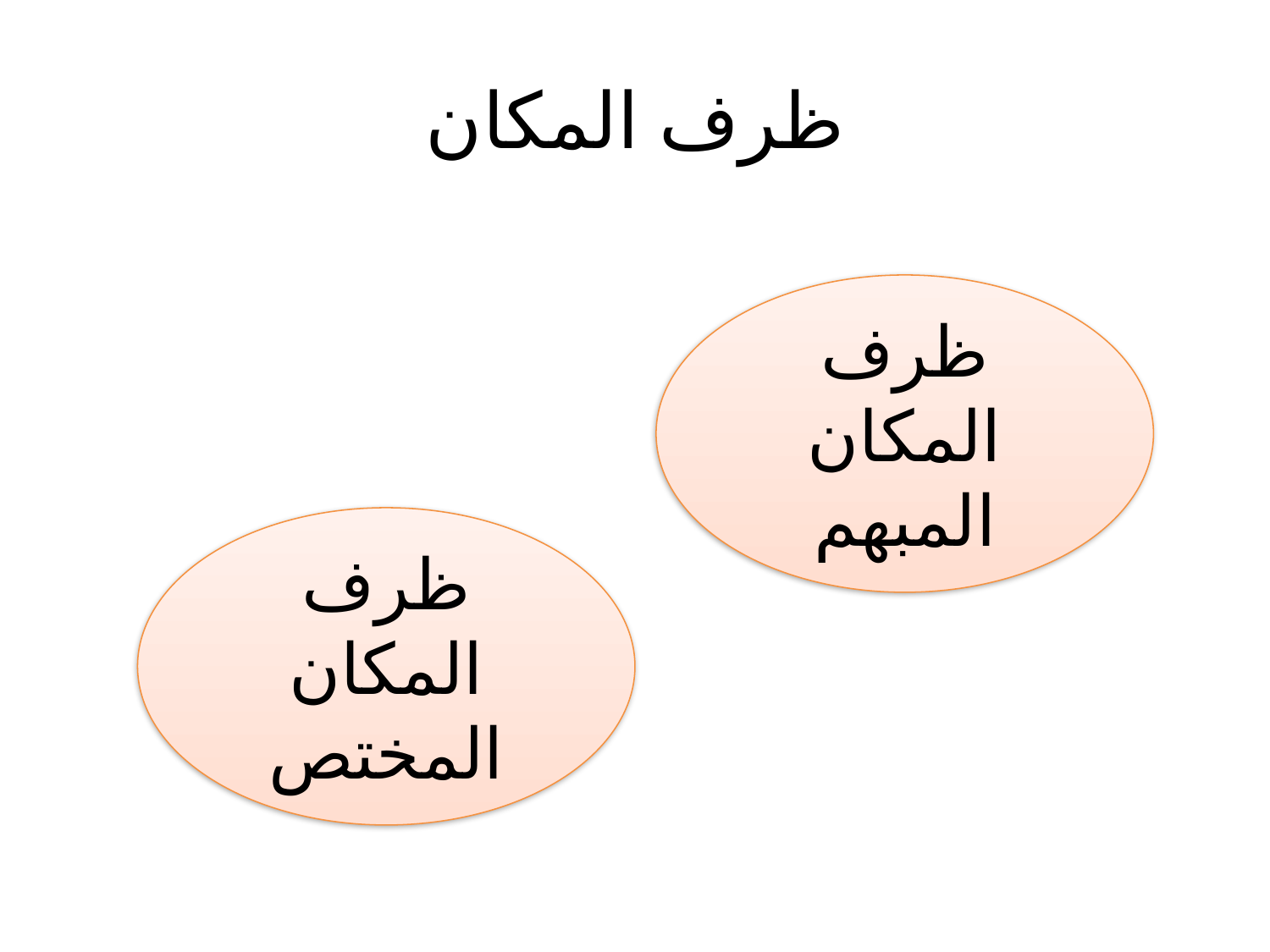

# ظرف المكان
ظرف المكان المبهم
ظرف المكان المختص